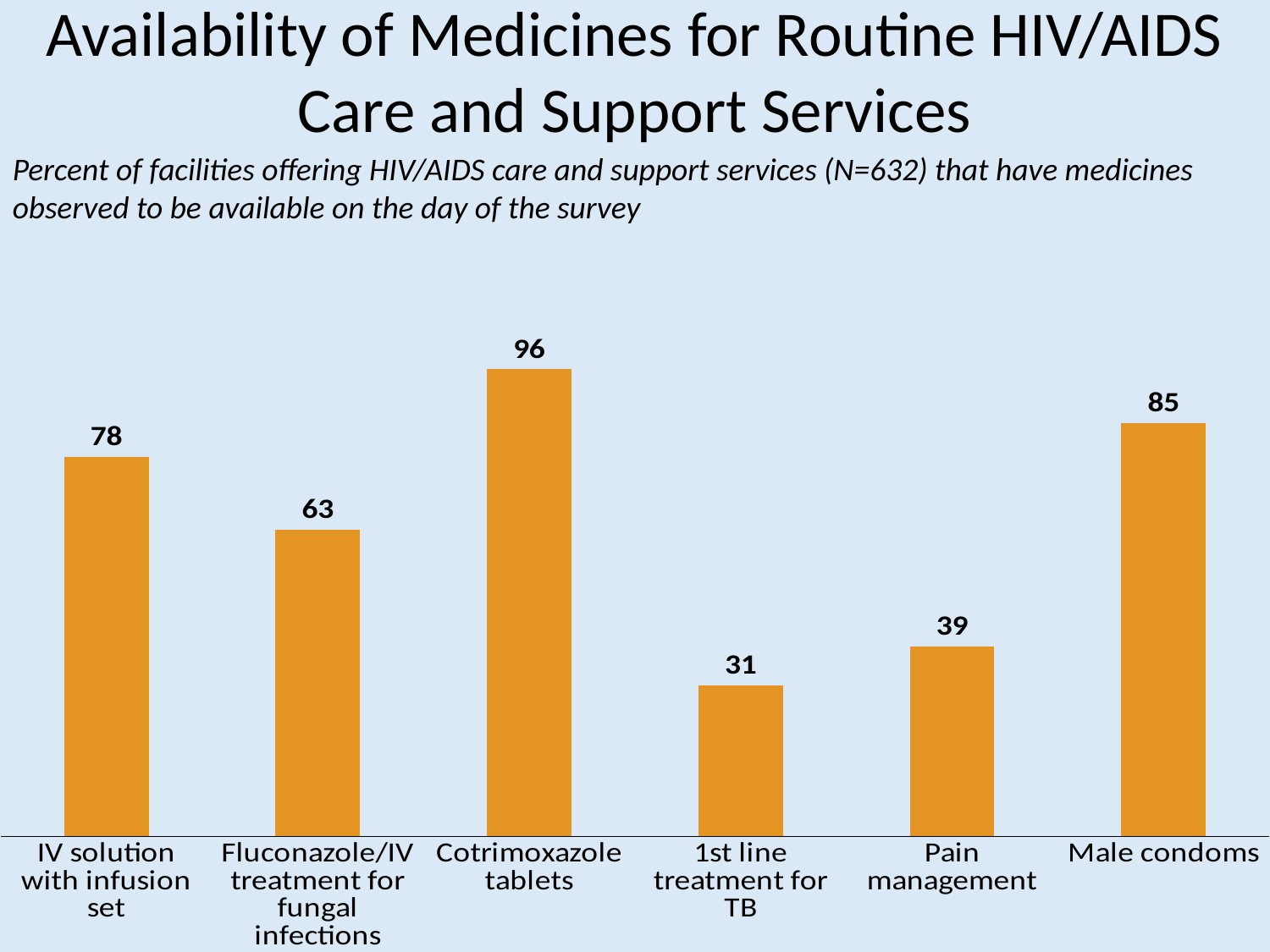

# Availability of Medicines for Routine HIV/AIDS Care and Support Services
Percent of facilities offering HIV/AIDS care and support services (N=632) that have medicines observed to be available on the day of the survey

### Chart

| Category | Series 1 |
|---|---|
| IV solution with infusion set | 78.0 |
| Fluconazole/IV treatment for fungal infections | 63.0 |
| Cotrimoxazole tablets | 96.0 |
| 1st line treatment for TB | 31.0 |
| Pain management | 39.0 |
| Male condoms | 85.0 |